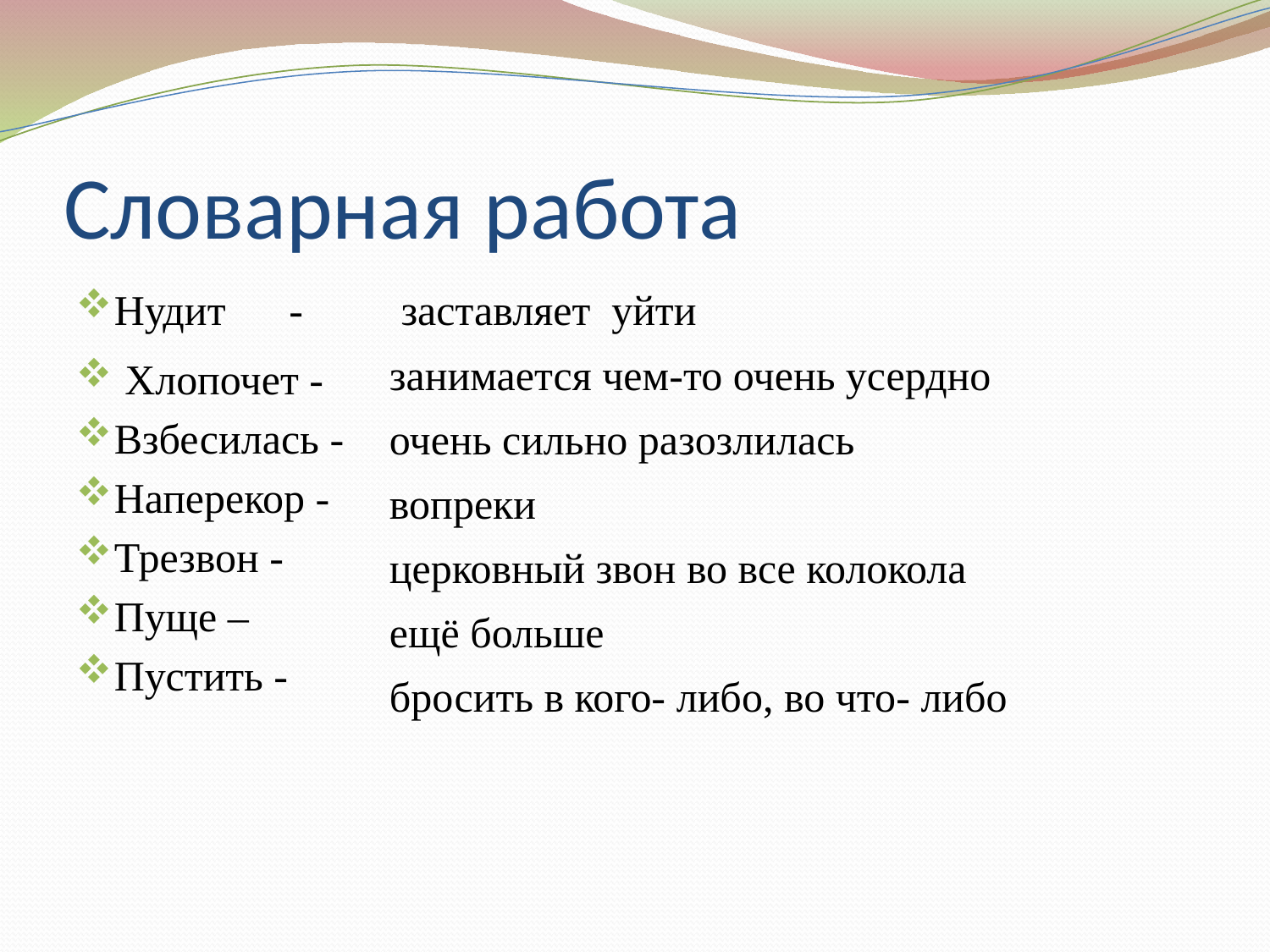

# Словарная работа
Нудит      -
 Хлопочет -
Взбесилась -
Наперекор -
Трезвон -
Пуще –
Пустить -
 заставляет  уйти
занимается чем-то очень усердно
очень сильно разозлилась
вопреки
церковный звон во все колокола
ещё больше
бросить в кого- либо, во что- либо